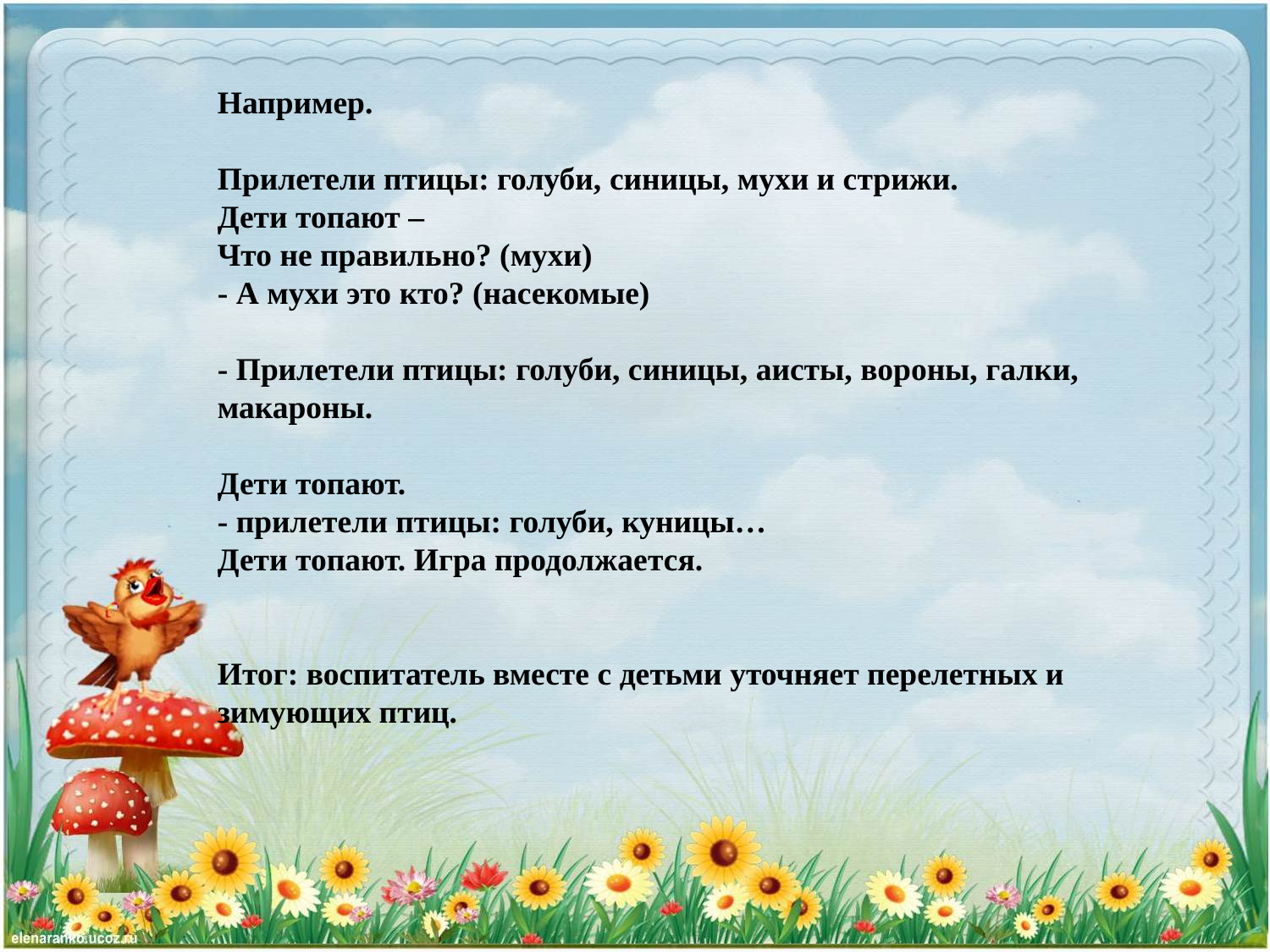

Например.

Прилетели птицы: голуби, синицы, мухи и стрижи.
Дети топают –
Что не правильно? (мухи)
- А мухи это кто? (насекомые)

- Прилетели птицы: голуби, синицы, аисты, вороны, галки, макароны.

Дети топают.
- прилетели птицы: голуби, куницы…
Дети топают. Игра продолжается.

Итог: воспитатель вместе с детьми уточняет перелетных и зимующих птиц.